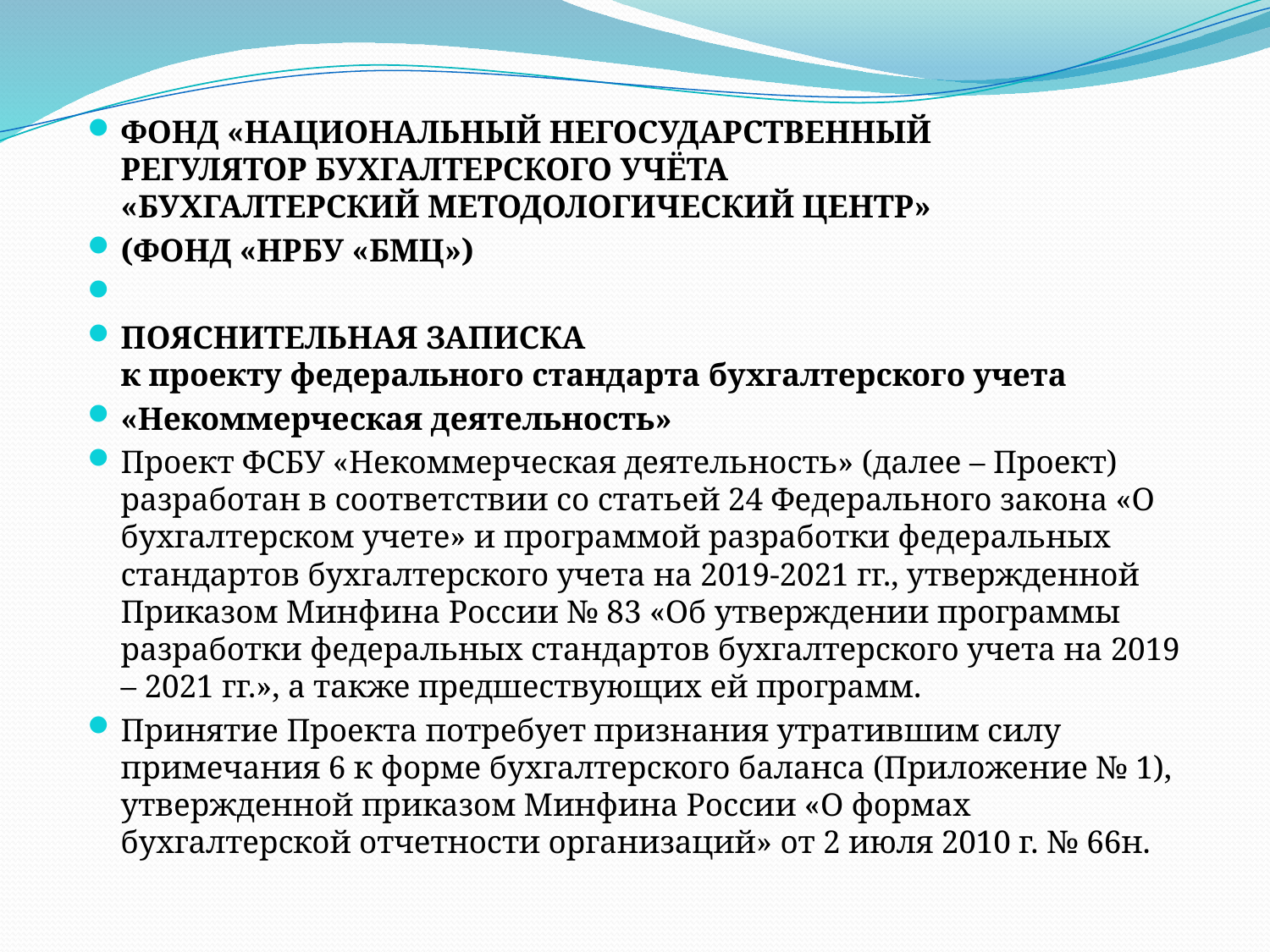

ФОНД «НАЦИОНАЛЬНЫЙ НЕГОСУДАРСТВЕННЫЙ
РЕГУЛЯТОР БУХГАЛТЕРСКОГО УЧЁТА
«БУХГАЛТЕРСКИЙ МЕТОДОЛОГИЧЕСКИЙ ЦЕНТР»
(ФОНД «НРБУ «БМЦ»)

ПОЯСНИТЕЛЬНАЯ ЗАПИСКА
к проекту федерального стандарта бухгалтерского учета
«Некоммерческая деятельность»
Проект ФСБУ «Некоммерческая деятельность» (далее – Проект) разработан в соответствии со статьей 24 Федерального закона «О бухгалтерском учете» и программой разработки федеральных стандартов бухгалтерского учета на 2019-2021 гг., утвержденной Приказом Минфина России № 83 «Об утверждении программы разработки федеральных стандартов бухгалтерского учета на 2019 – 2021 гг.», а также предшествующих ей программ.
Принятие Проекта потребует признания утратившим силу примечания 6 к форме бухгалтерского баланса (Приложение № 1), утвержденной приказом Минфина России «О формах бухгалтерской отчетности организаций» от 2 июля 2010 г. № 66н.